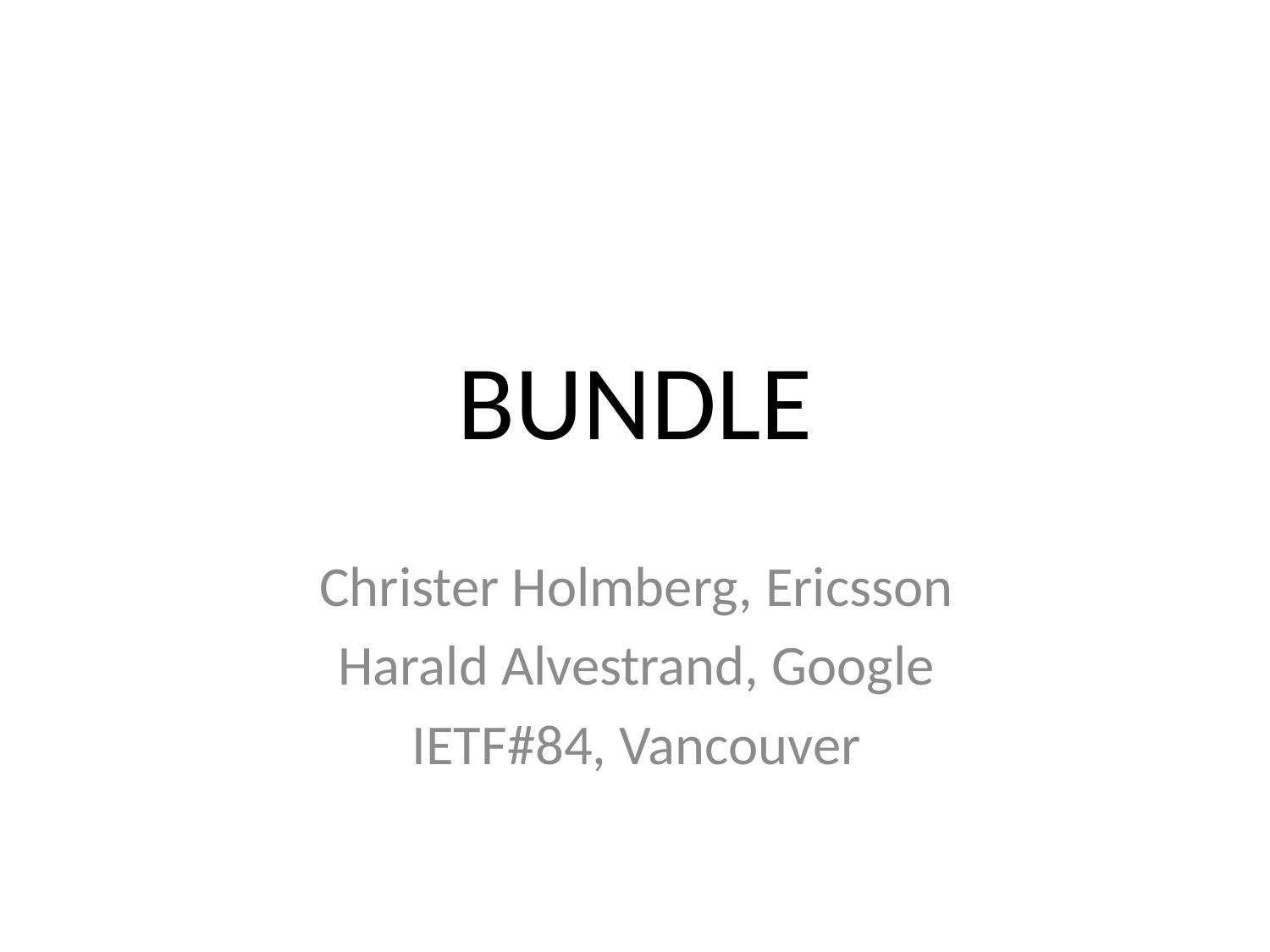

# BUNDLE
Christer Holmberg, Ericsson
Harald Alvestrand, Google
IETF#84, Vancouver